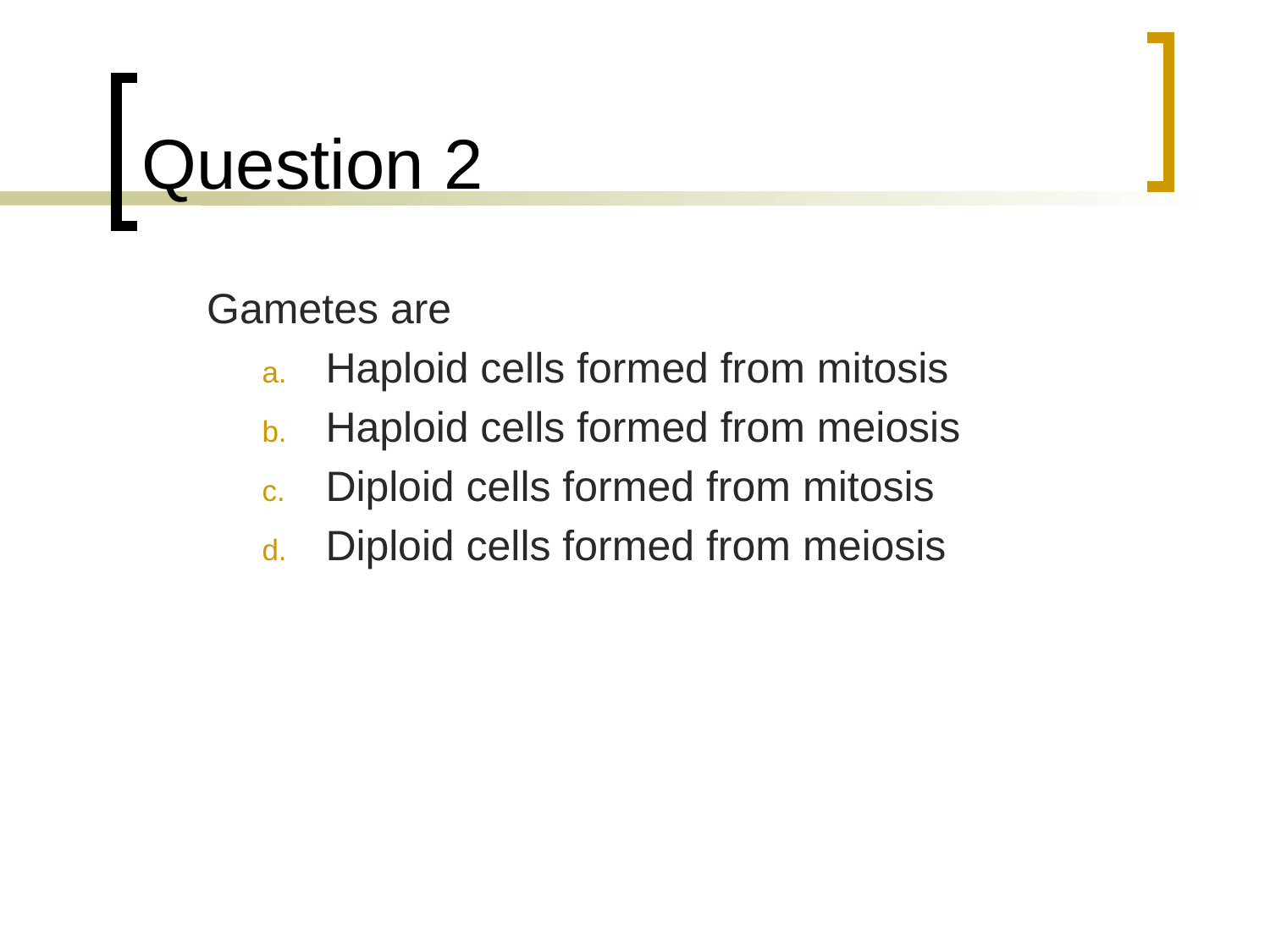

# Question 2
	Gametes are
Haploid cells formed from mitosis
Haploid cells formed from meiosis
Diploid cells formed from mitosis
Diploid cells formed from meiosis